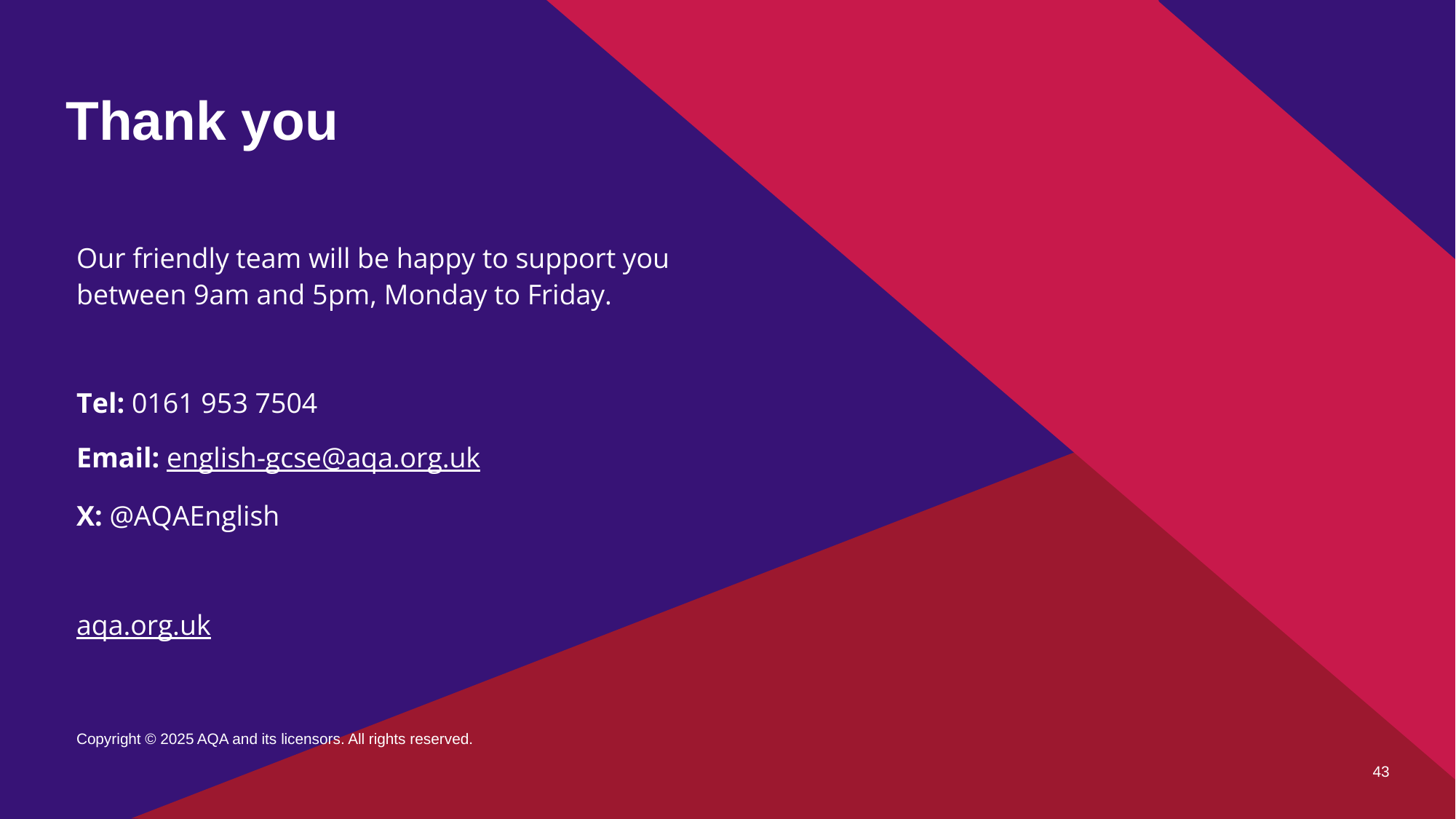

# Thank you
Our friendly team will be happy to support you between 9am and 5pm, Monday to Friday.

Tel: 0161 953 7504
Email: english-gcse@aqa.org.uk
X: @AQAEnglish

aqa.org.uk

Copyright © 2025 AQA and its licensors. All rights reserved.
43